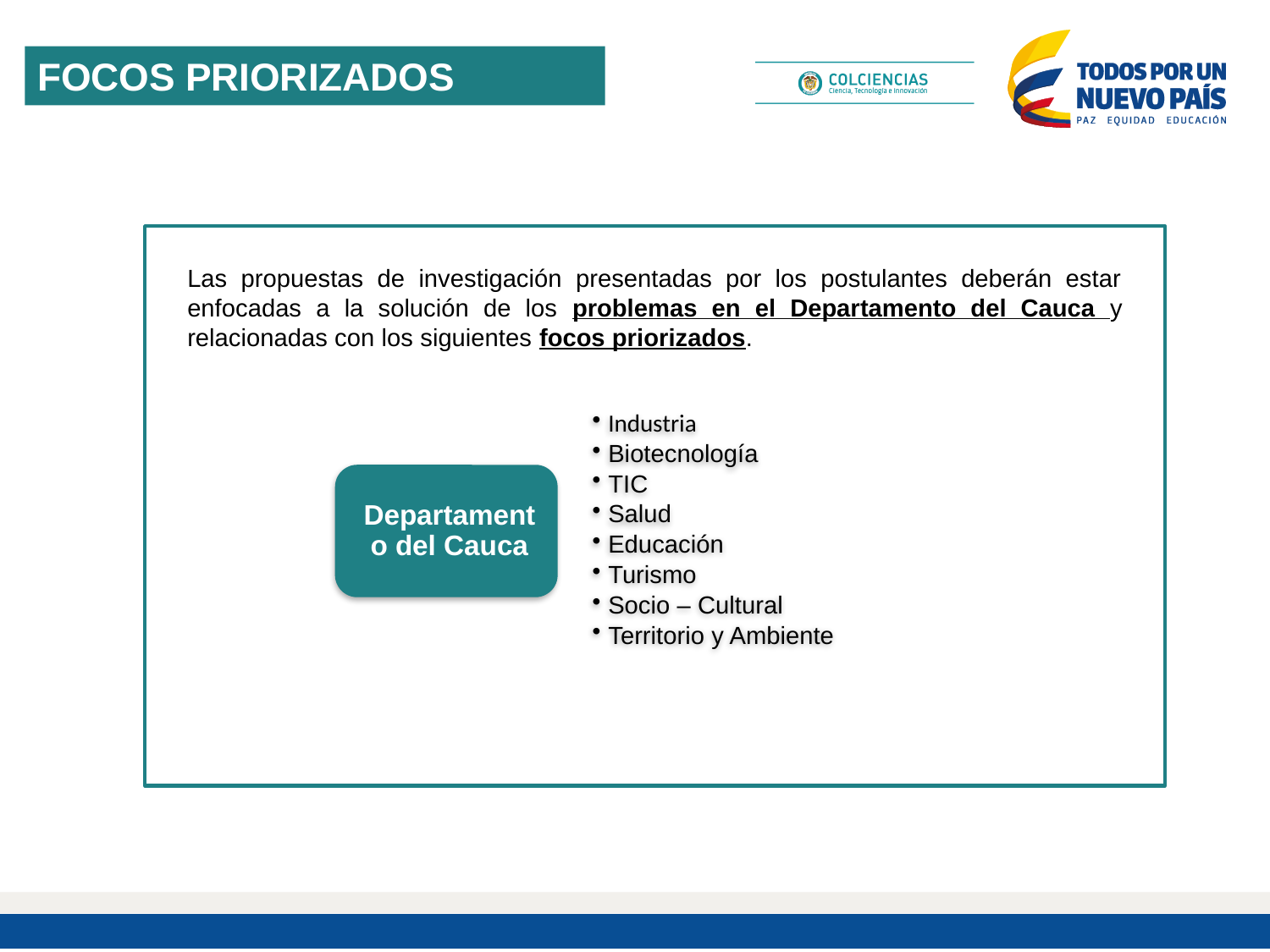

FOCOS PRIORIZADOS

Las propuestas de investigación presentadas por los postulantes deberán estar enfocadas a la solución de los problemas en el Departamento del Cauca y relacionadas con los siguientes focos priorizados.
Industria
Biotecnología
TIC
Salud
Educación
Turismo
Socio – Cultural
Territorio y Ambiente
Departamento del Cauca